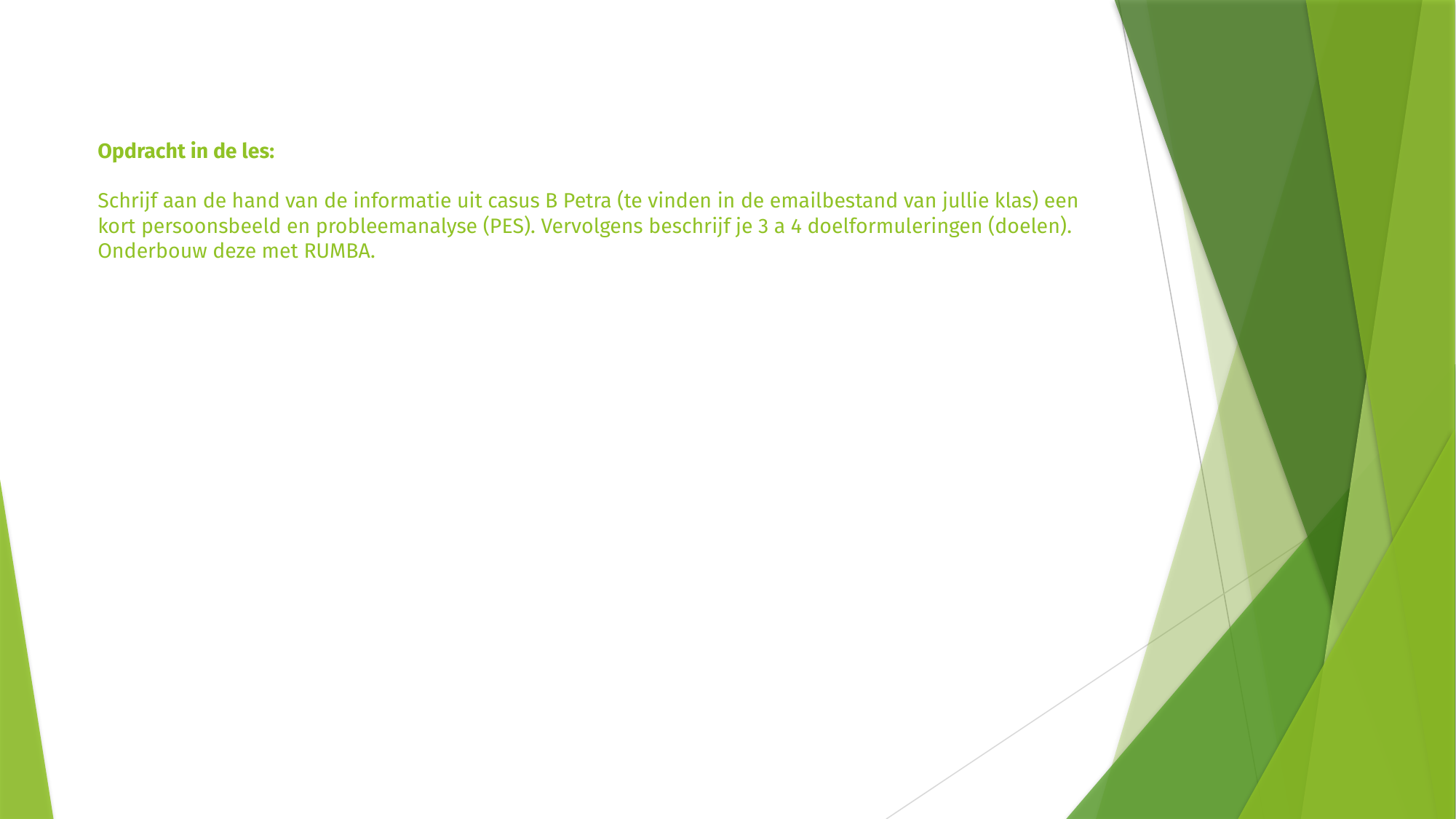

# Opdracht in de les: Schrijf aan de hand van de informatie uit casus B Petra (te vinden in de emailbestand van jullie klas) een kort persoonsbeeld en probleemanalyse (PES). Vervolgens beschrijf je 3 a 4 doelformuleringen (doelen). Onderbouw deze met RUMBA.